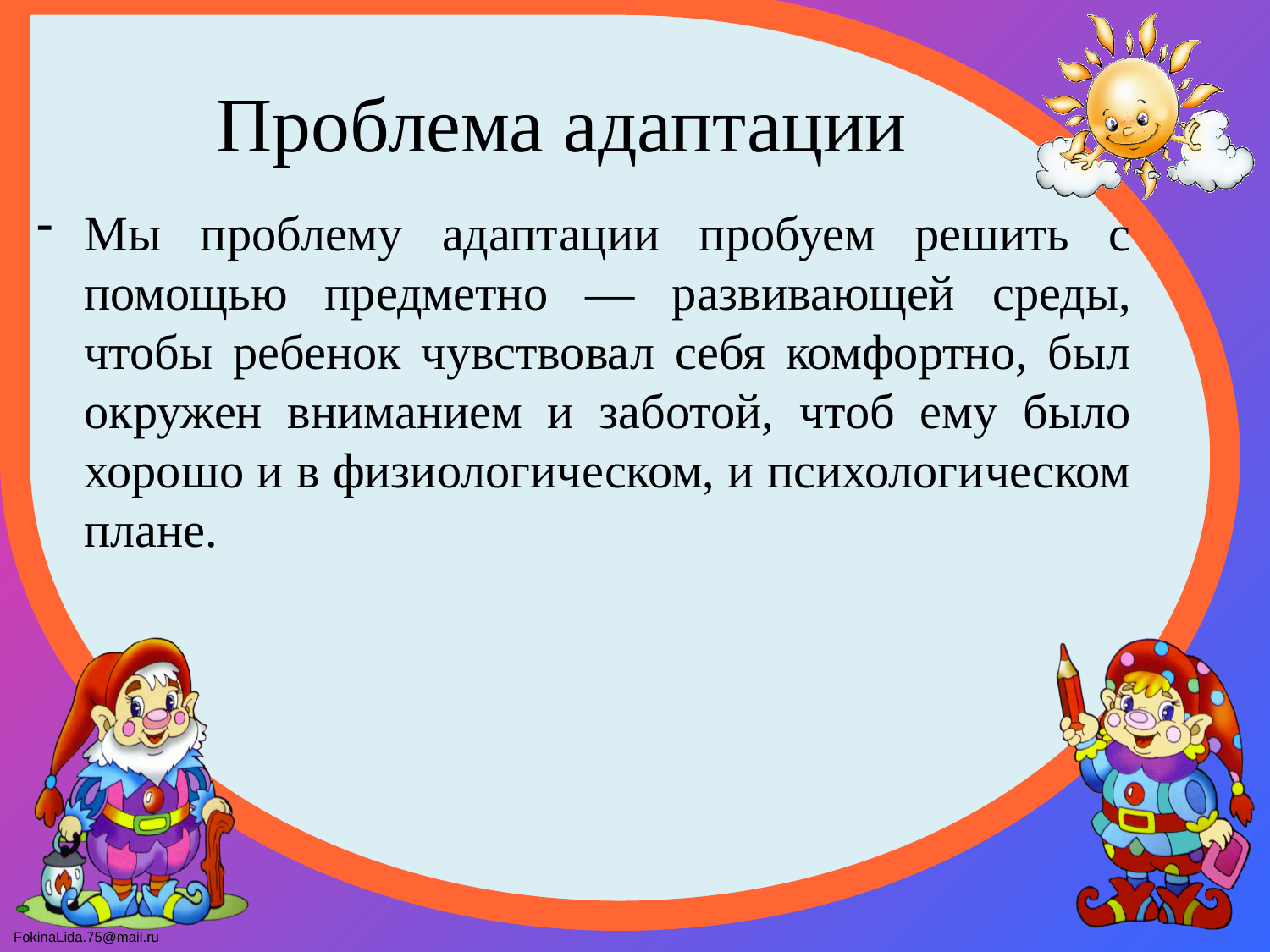

# Проблема адаптации
Мы проблему адаптации пробуем решить с помощью предметно — развивающей среды, чтобы ребенок чувствовал себя комфортно, был окружен вниманием и заботой, чтоб ему было хорошо и в физиологическом, и психологическом плане.